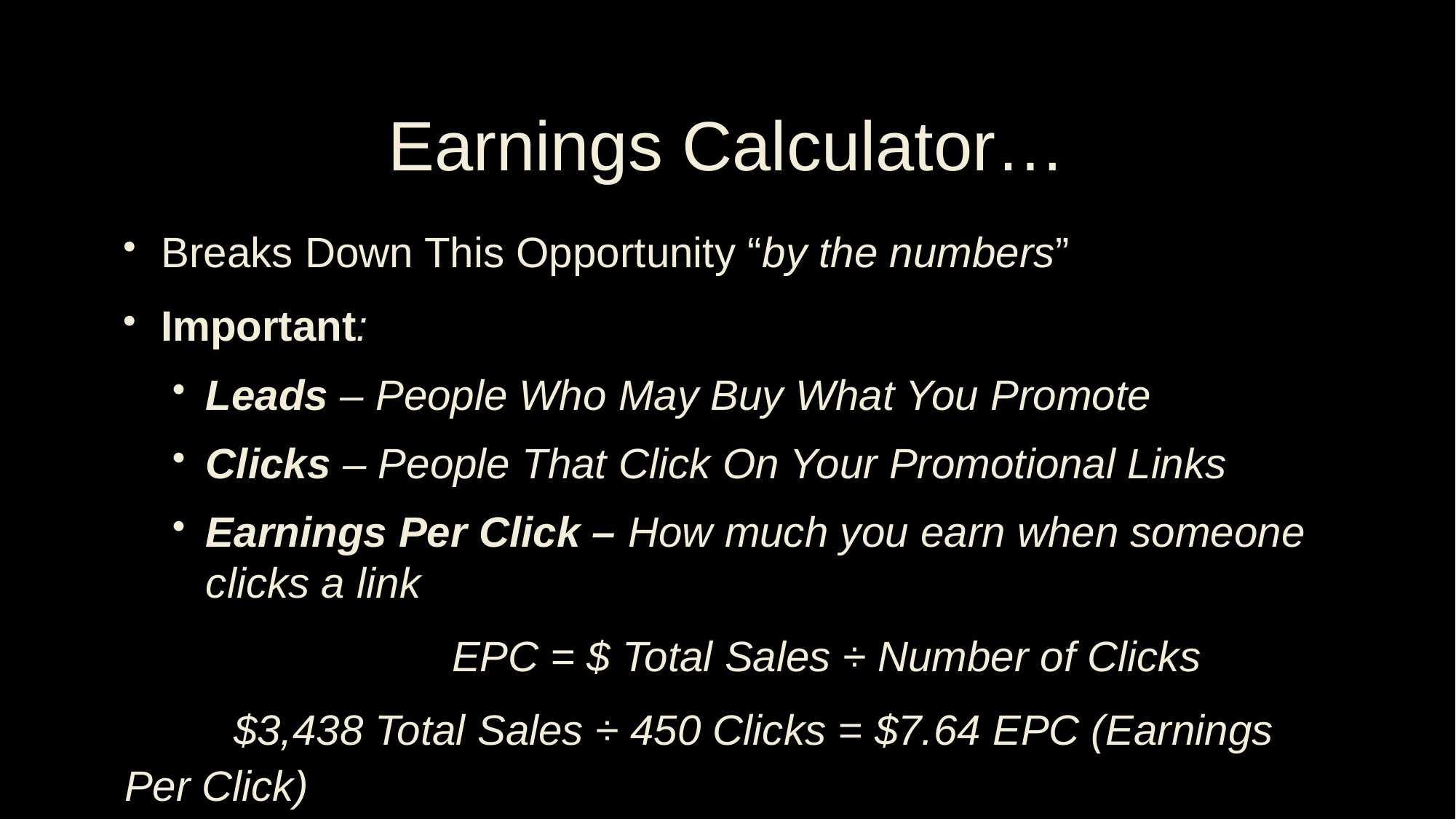

# Earnings Calculator…
Breaks Down This Opportunity “by the numbers”
Important:
Leads – People Who May Buy What You Promote
Clicks – People That Click On Your Promotional Links
Earnings Per Click – How much you earn when someone clicks a link
			EPC = $ Total Sales ÷ Number of Clicks
	$3,438 Total Sales ÷ 450 Clicks = $7.64 EPC (Earnings Per Click)